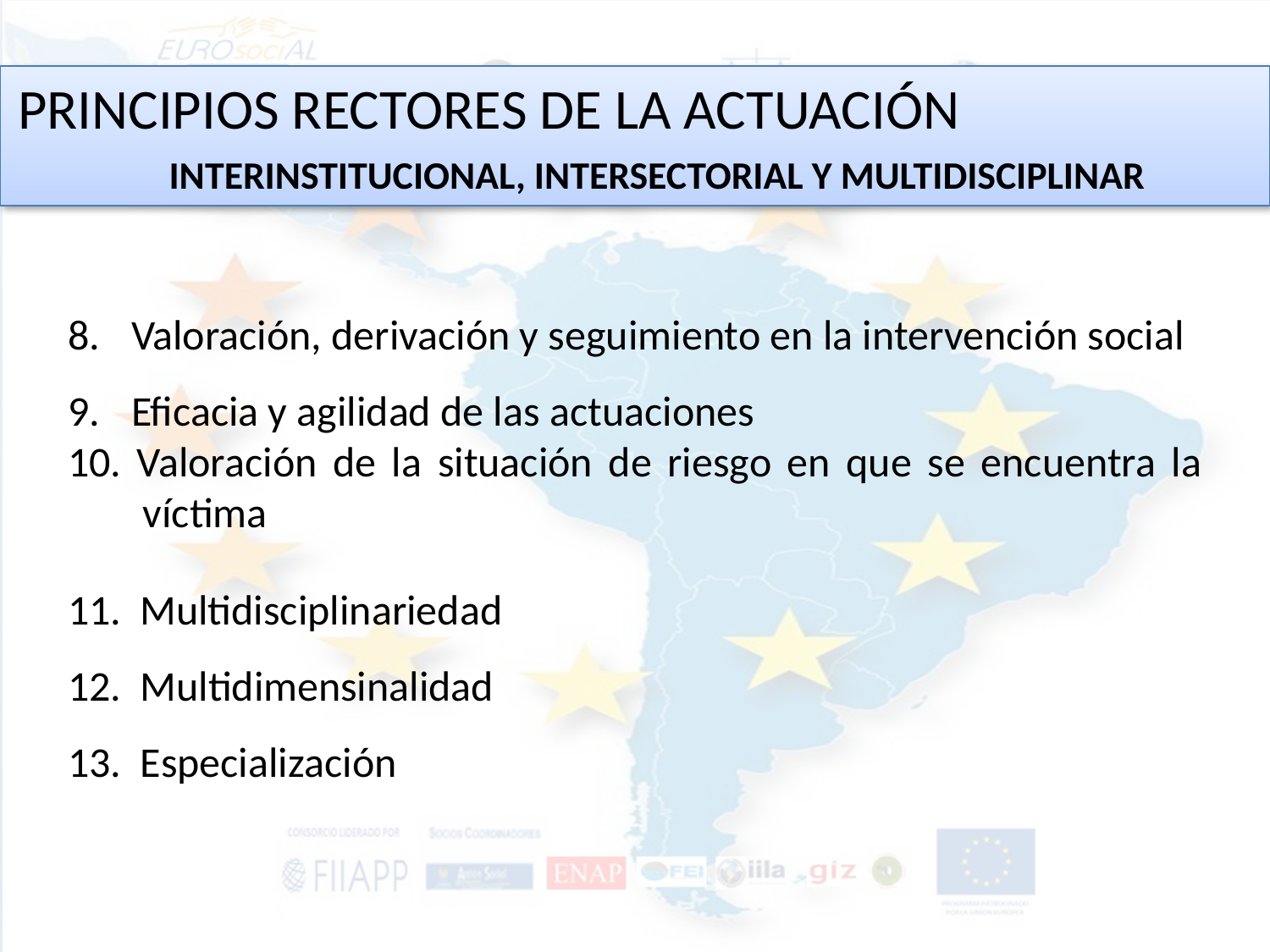

PRINCIPIOS RECTORES DE LA ACTUACIÓN                               INTERINSTITUCIONAL, INTERSECTORIAL Y MULTIDISCIPLINAR
Valoración, derivación y seguimiento en la intervención social
Eficacia y agilidad de las actuaciones
10. Valoración de la situación de riesgo en que se encuentra la víctima

11.  Multidisciplinariedad
12.  Multidimensinalidad
13.  Especialización